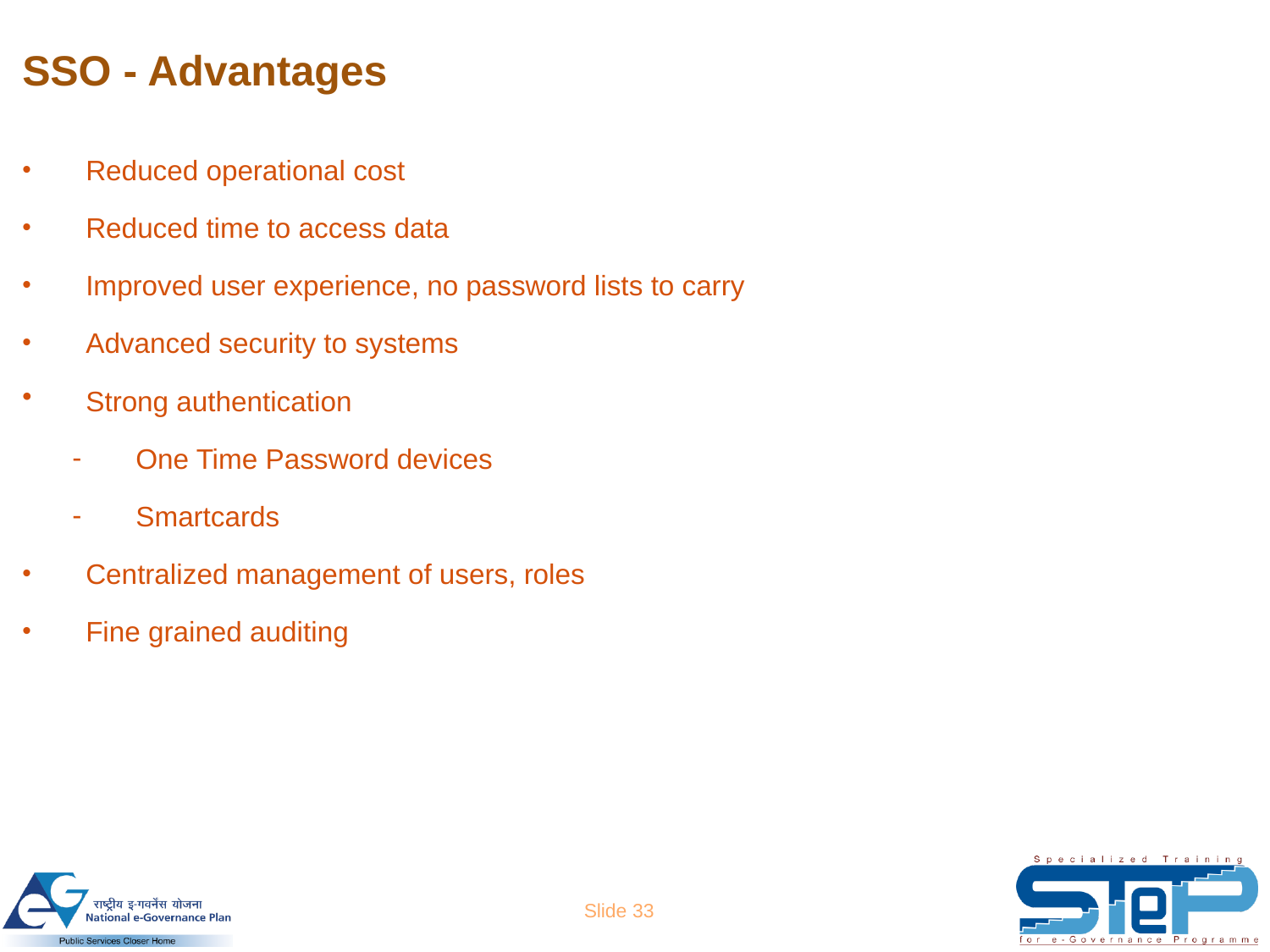

# SSO - Advantages
Reduced operational cost
Reduced time to access data
Improved user experience, no password lists to carry
Advanced security to systems
Strong authentication
One Time Password devices
Smartcards
Centralized management of users, roles
Fine grained auditing